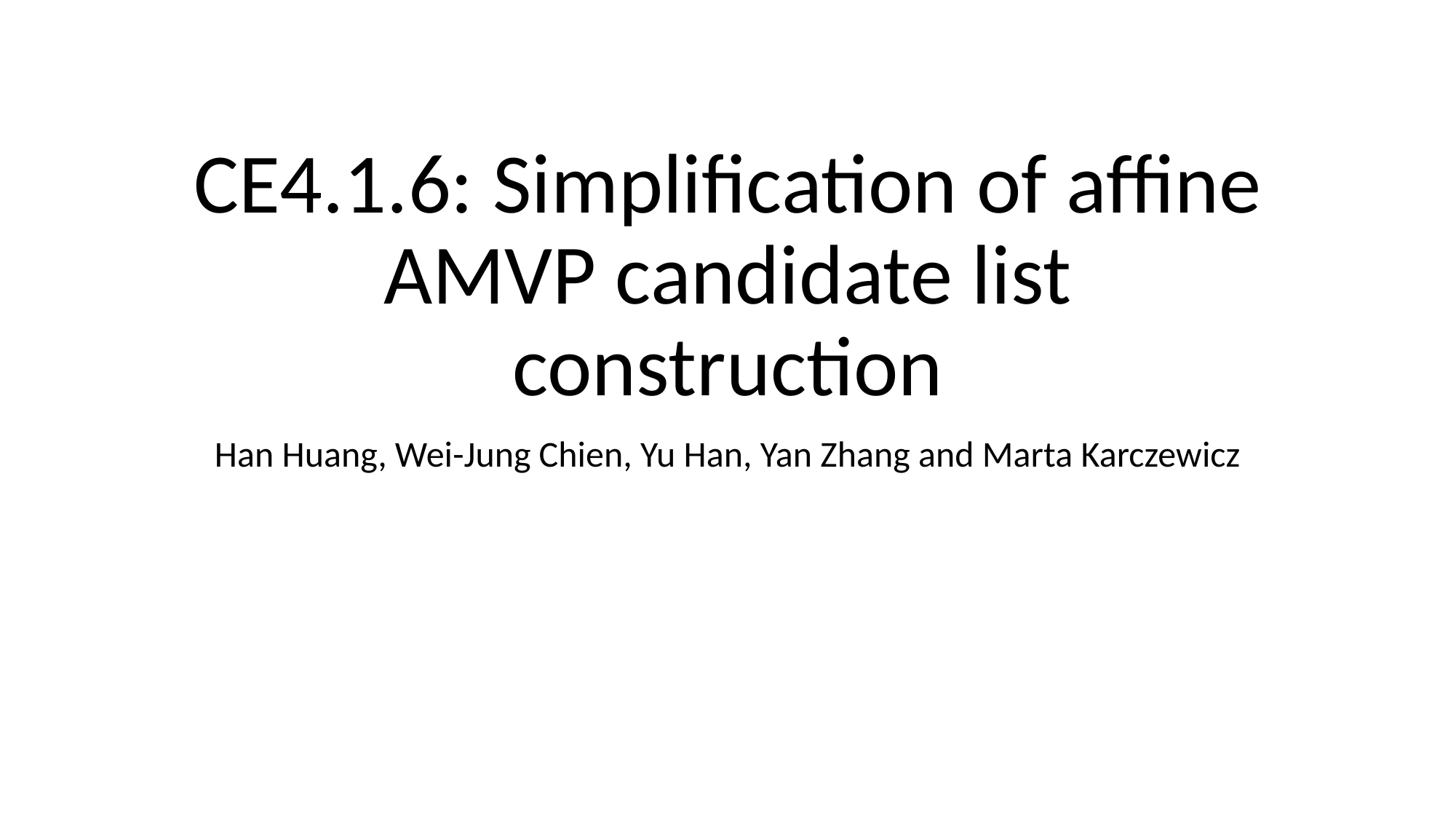

# CE4.1.6: Simplification of affine AMVP candidate list construction
Han Huang, Wei-Jung Chien, Yu Han, Yan Zhang and Marta Karczewicz